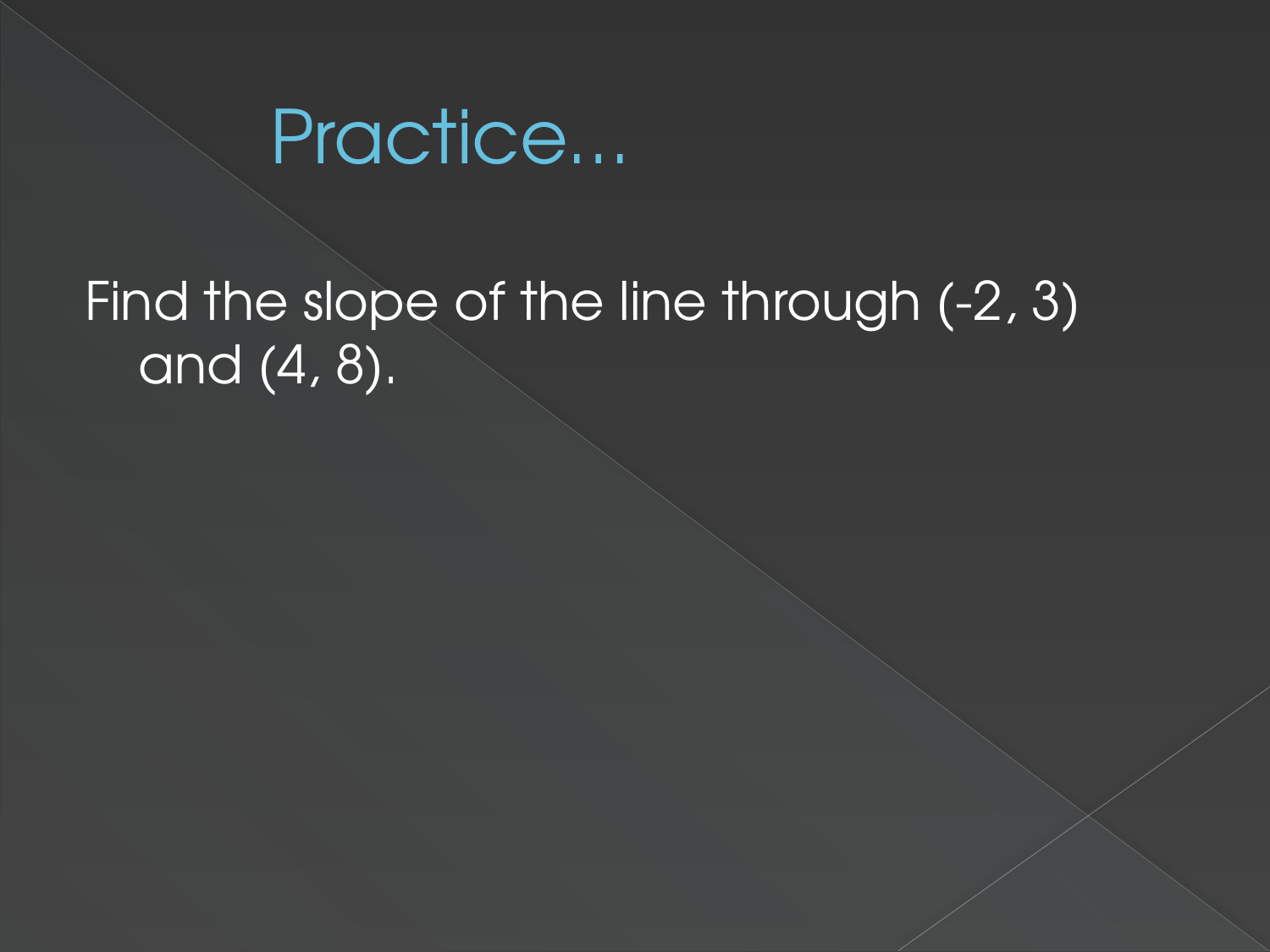

# Practice…
Find the slope of the line through (-2, 3) and (4, 8).